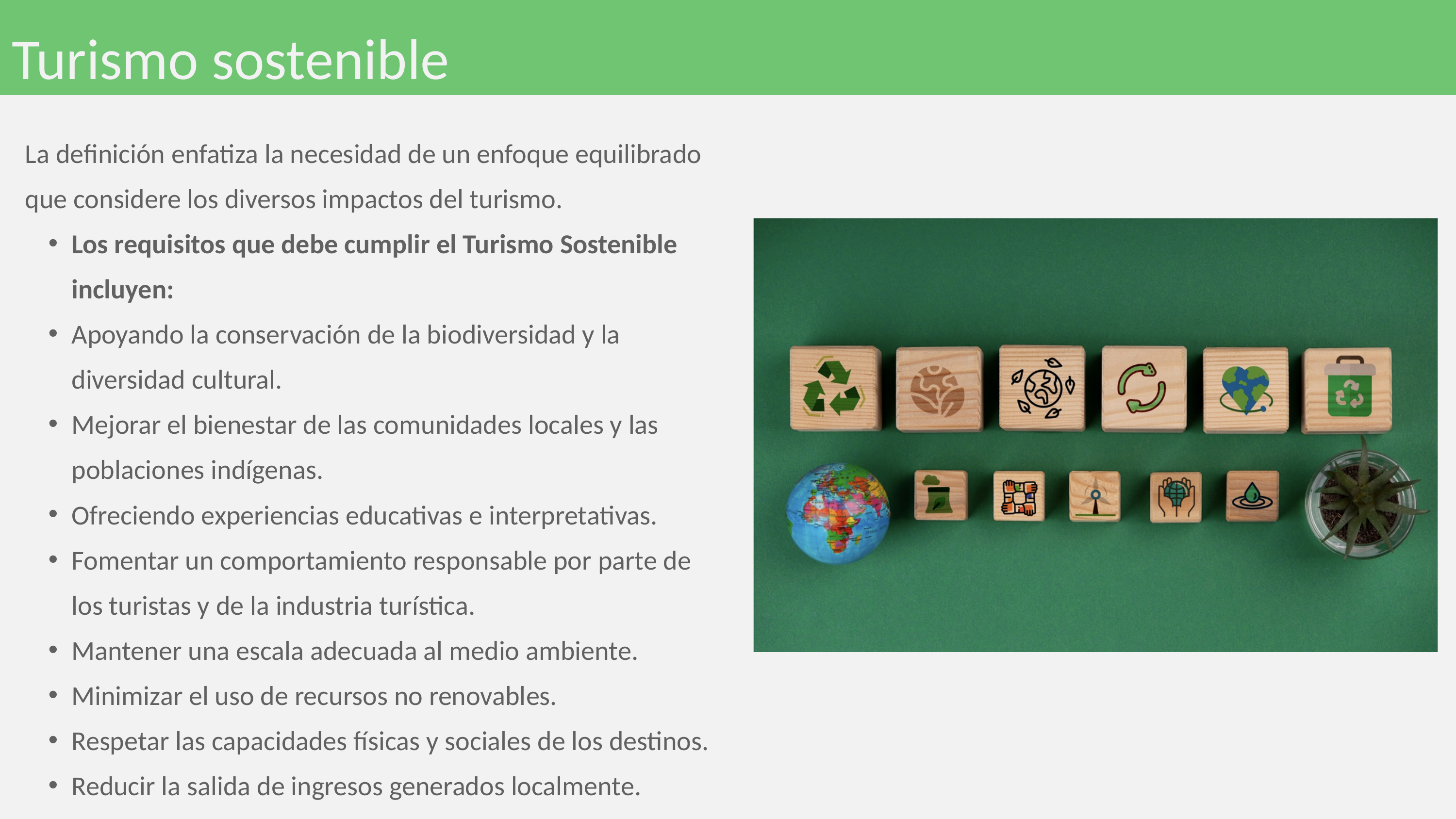

Turismo sostenible

La definición enfatiza la necesidad de un enfoque equilibrado que considere los diversos impactos del turismo.
Los requisitos que debe cumplir el Turismo Sostenible incluyen:
Apoyando la conservación de la biodiversidad y la diversidad cultural.
Mejorar el bienestar de las comunidades locales y las poblaciones indígenas.
Ofreciendo experiencias educativas e interpretativas.
Fomentar un comportamiento responsable por parte de los turistas y de la industria turística.
Mantener una escala adecuada al medio ambiente.
Minimizar el uso de recursos no renovables.
Respetar las capacidades físicas y sociales de los destinos.
Reducir la salida de ingresos generados localmente.